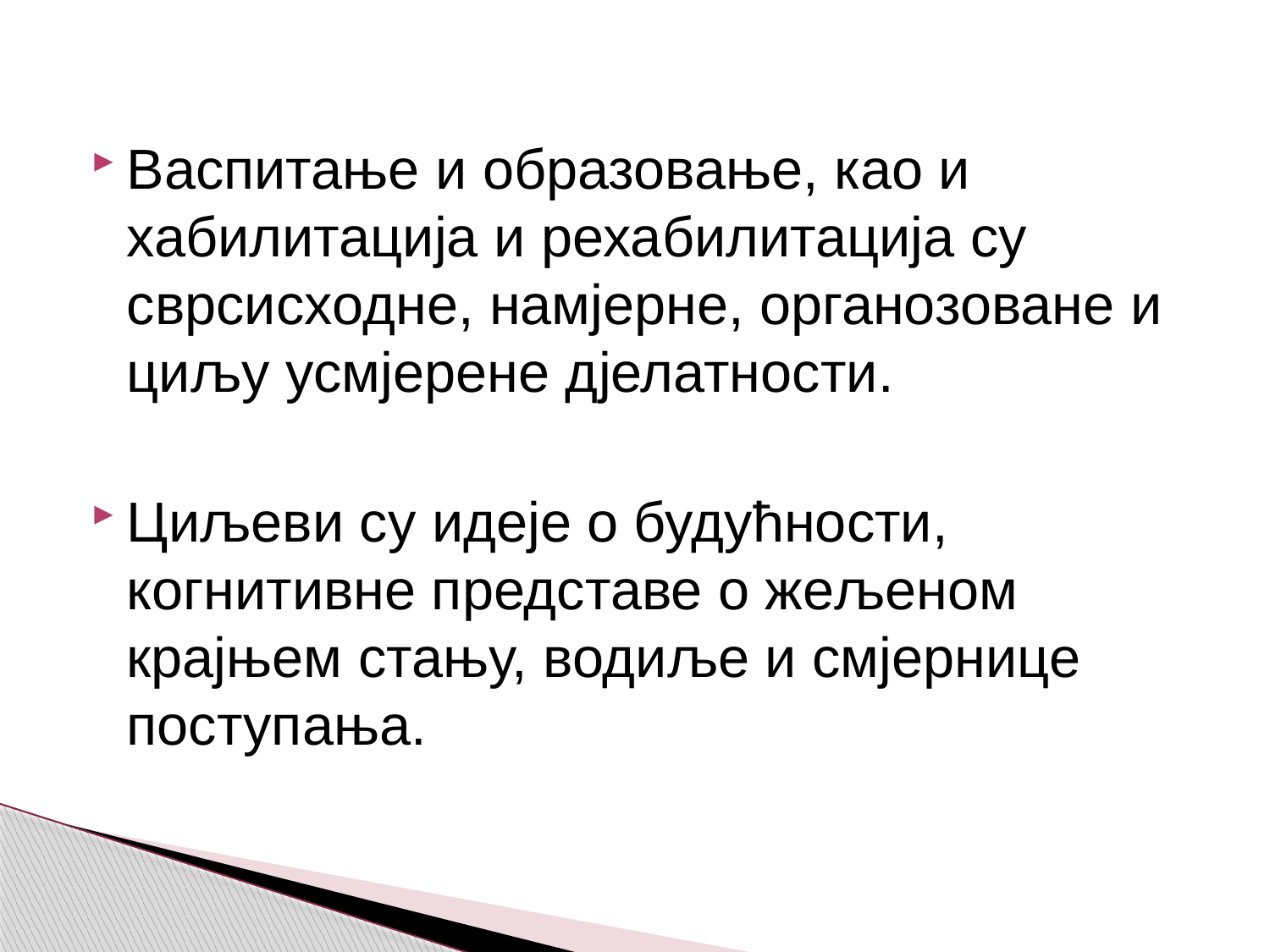

Васпитање и образовање, као и хабилитација и рехабилитација су сврсисходне, намјерне, органозоване и циљу усмјерене дјелатности.

Циљеви су идеје о будућности, когнитивне представе о жељеном крајњем стању, водиље и смјернице поступања.